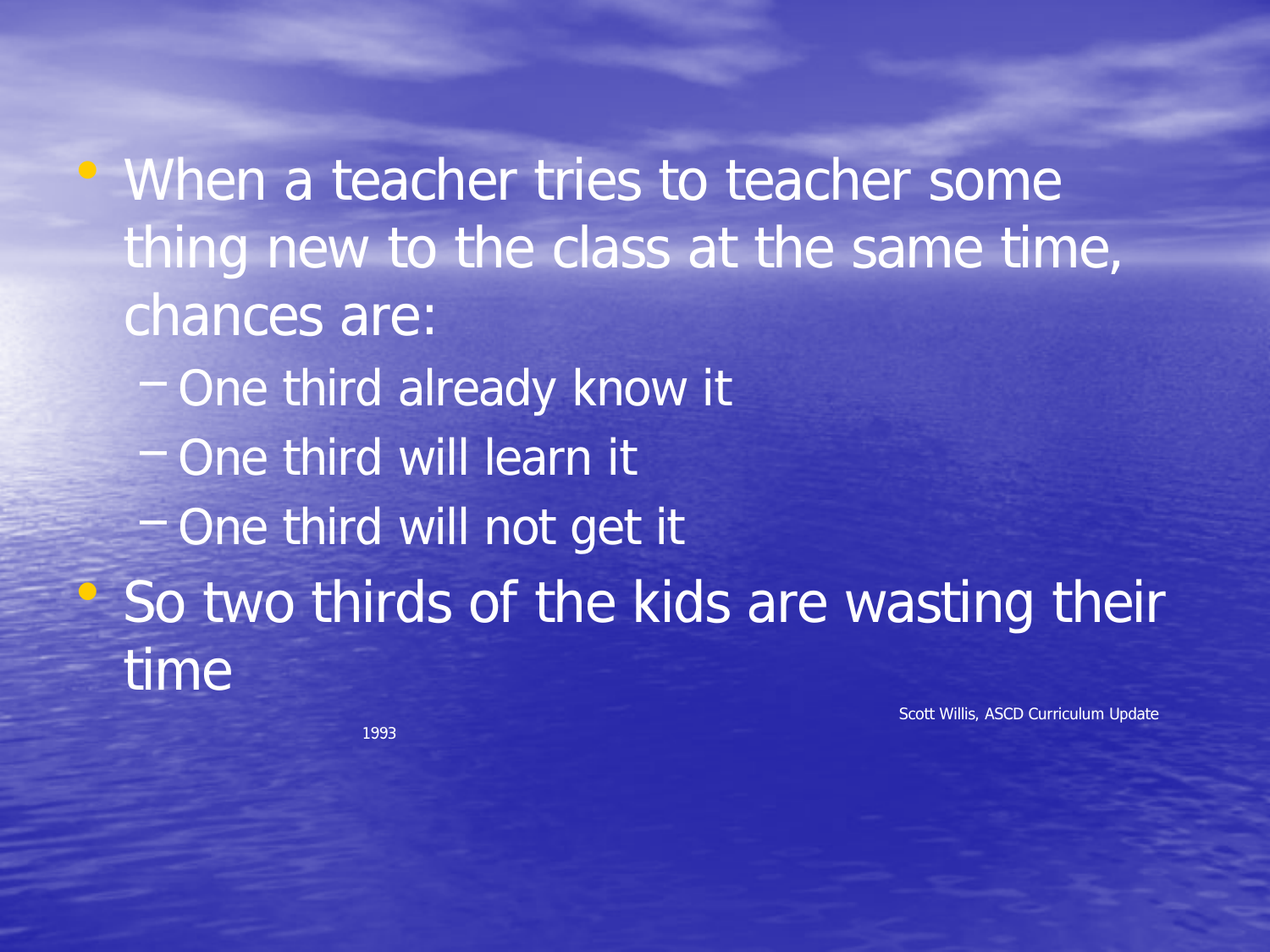

#
When a teacher tries to teacher some thing new to the class at the same time, chances are:
One third already know it
One third will learn it
One third will not get it
So two thirds of the kids are wasting their time
                                                                                                                                Scott Willis, ASCD Curriculum Update 1993